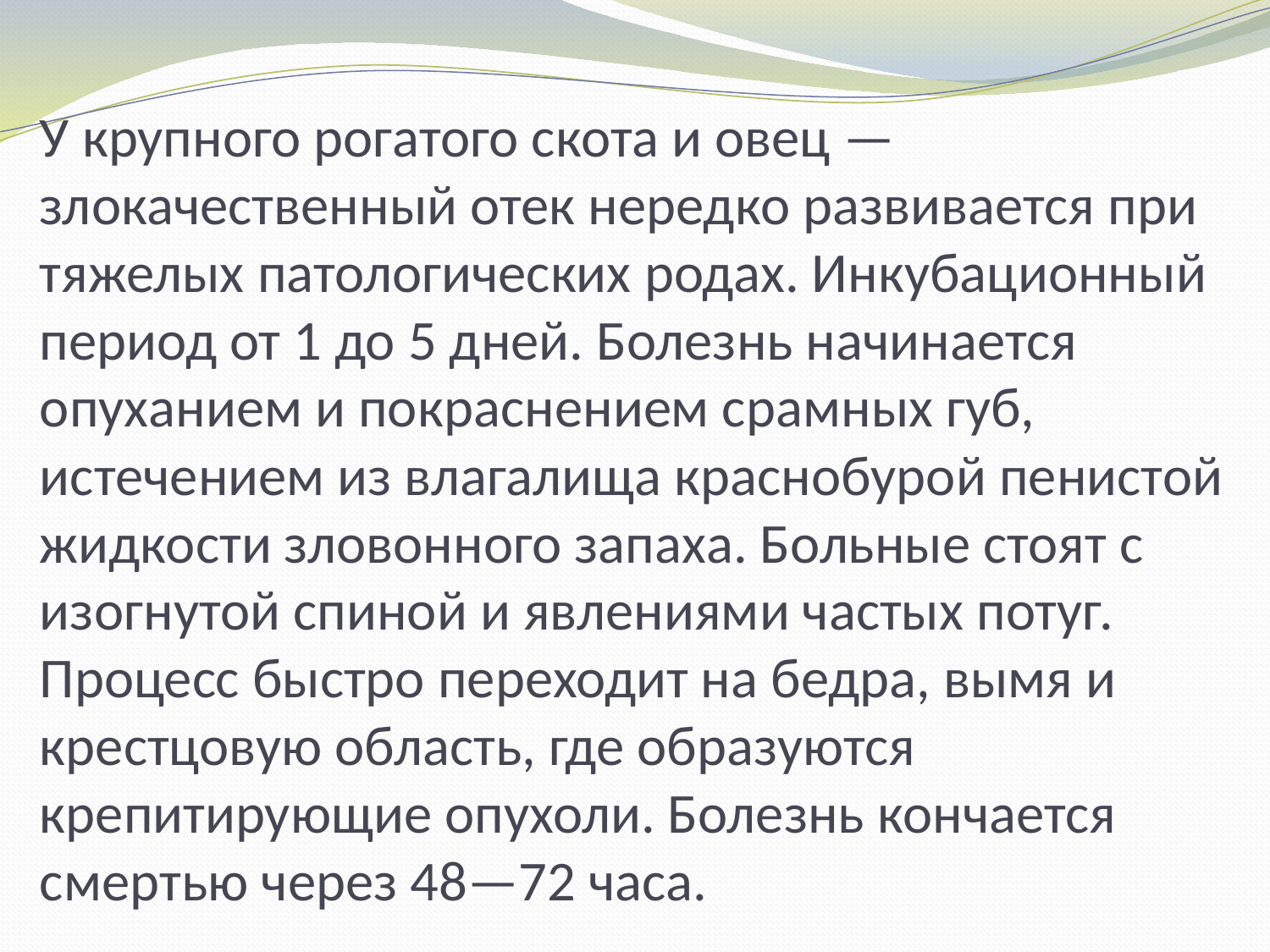

# У крупного рогатого скота и овец — злокачественный отек нередко развивается при тяжелых патологических родах. Инкубационный период от 1 до 5 дней. Болезнь начинается опуханием и покраснением срамных губ, истечением из влагалища краснобурой пенистой жидкости зловонного запаха. Больные стоят с изогнутой спиной и явлениями частых потуг. Процесс быстро переходит на бедра, вымя и крестцовую область, где образуются крепитирующие опухоли. Болезнь кончается смертью через 48—72 часа.